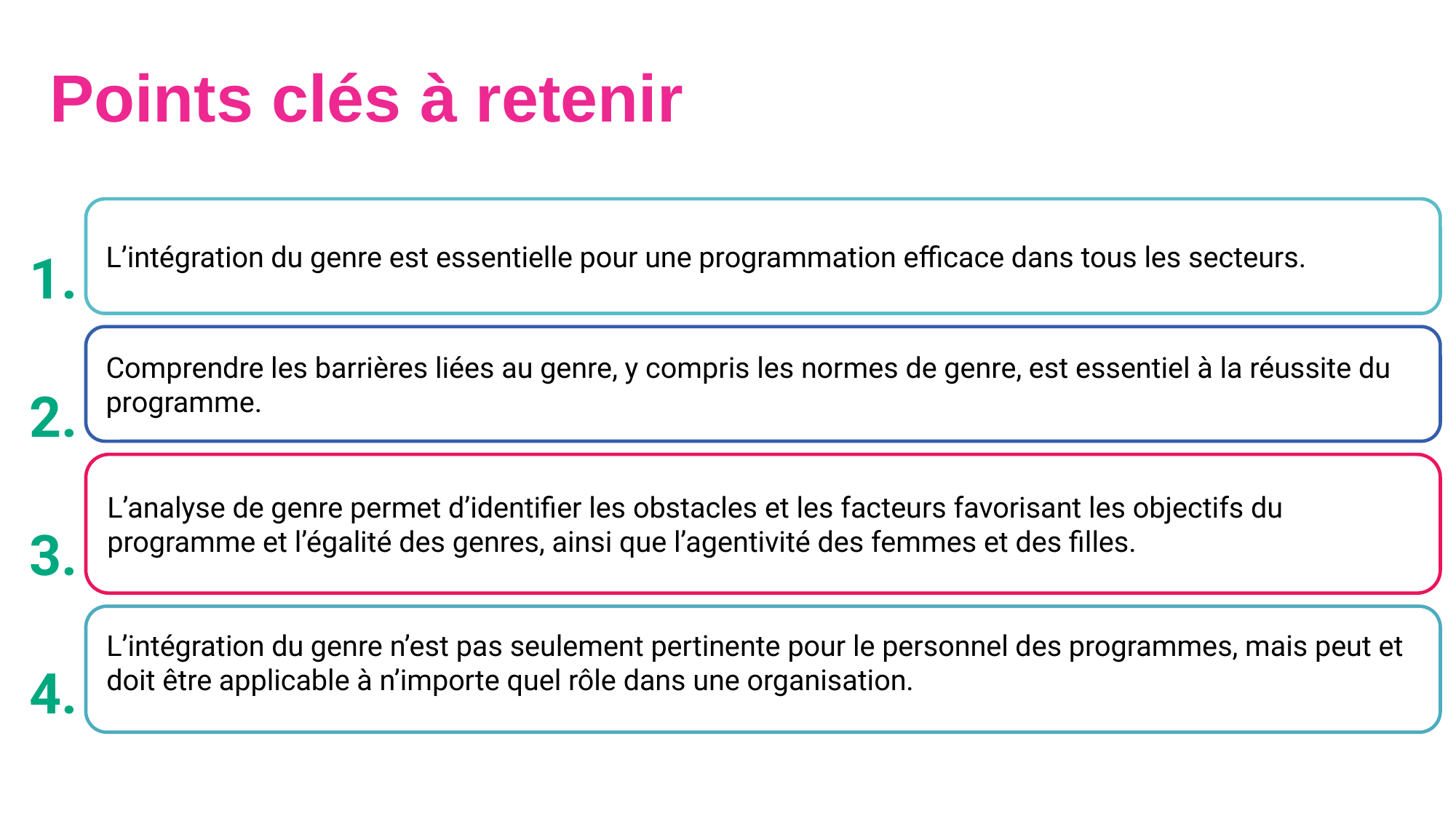

# Points clés à retenir
1.
2.
3.
4.
L’intégration du genre est essentielle pour une programmation efficace dans tous les secteurs.
Comprendre les barrières liées au genre, y compris les normes de genre, est essentiel à la réussite du programme.
L’analyse de genre permet d’identifier les obstacles et les facteurs favorisant les objectifs du programme et l’égalité des genres, ainsi que l’agentivité des femmes et des filles.
L’intégration du genre n’est pas seulement pertinente pour le personnel des programmes, mais peut et doit être applicable à n’importe quel rôle dans une organisation.